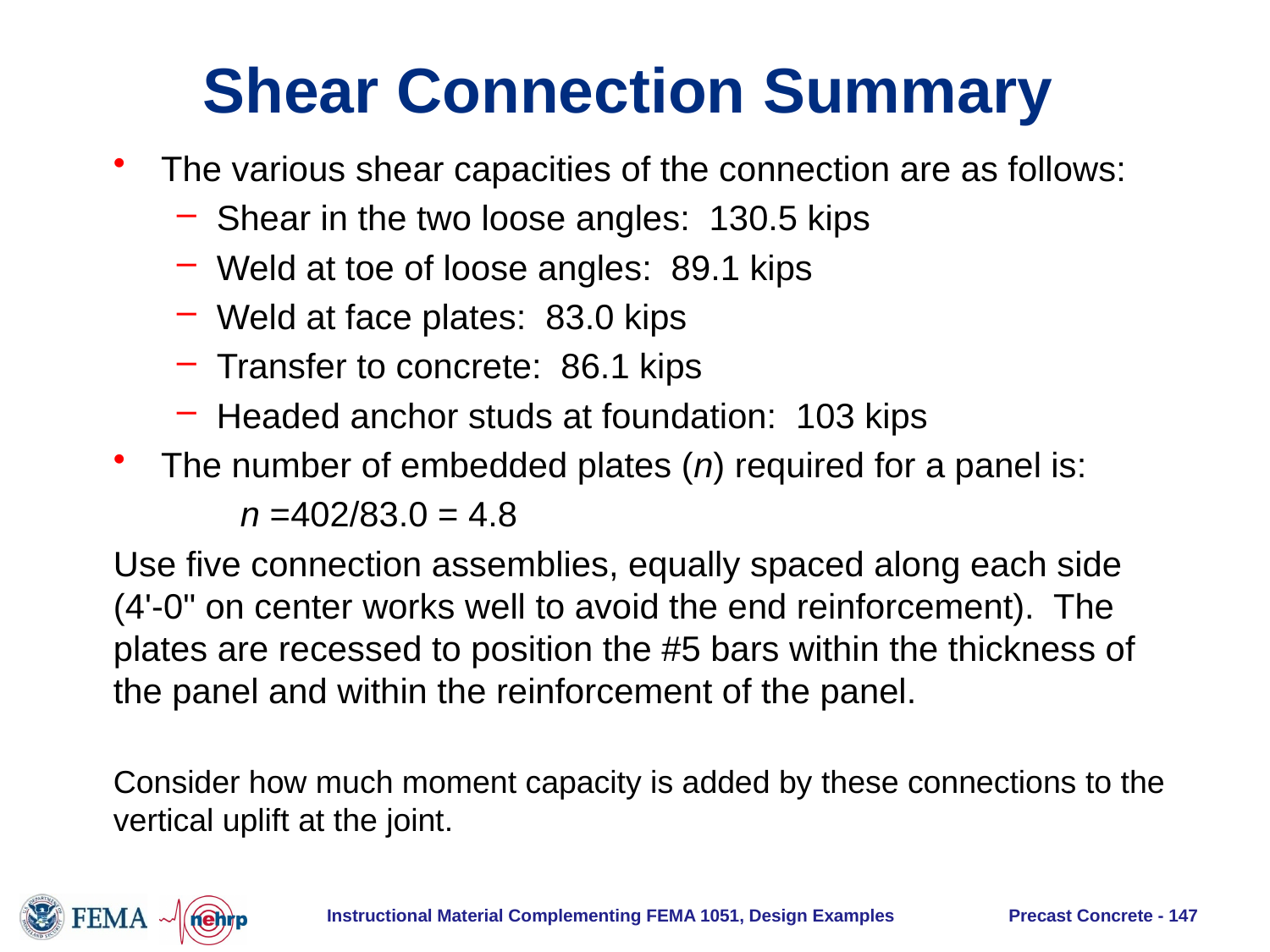

# Shear Connection Summary
The various shear capacities of the connection are as follows:
Shear in the two loose angles:  130.5 kips
Weld at toe of loose angles:  89.1 kips
Weld at face plates:  83.0 kips
Transfer to concrete:  86.1 kips
Headed anchor studs at foundation:  103 kips
The number of embedded plates (n) required for a panel is:
	n =402/83.0 = 4.8
Use five connection assemblies, equally spaced along each side (4'-0" on center works well to avoid the end reinforcement).  The plates are recessed to position the #5 bars within the thickness of the panel and within the reinforcement of the panel.

Consider how much moment capacity is added by these connections to the vertical uplift at the joint.